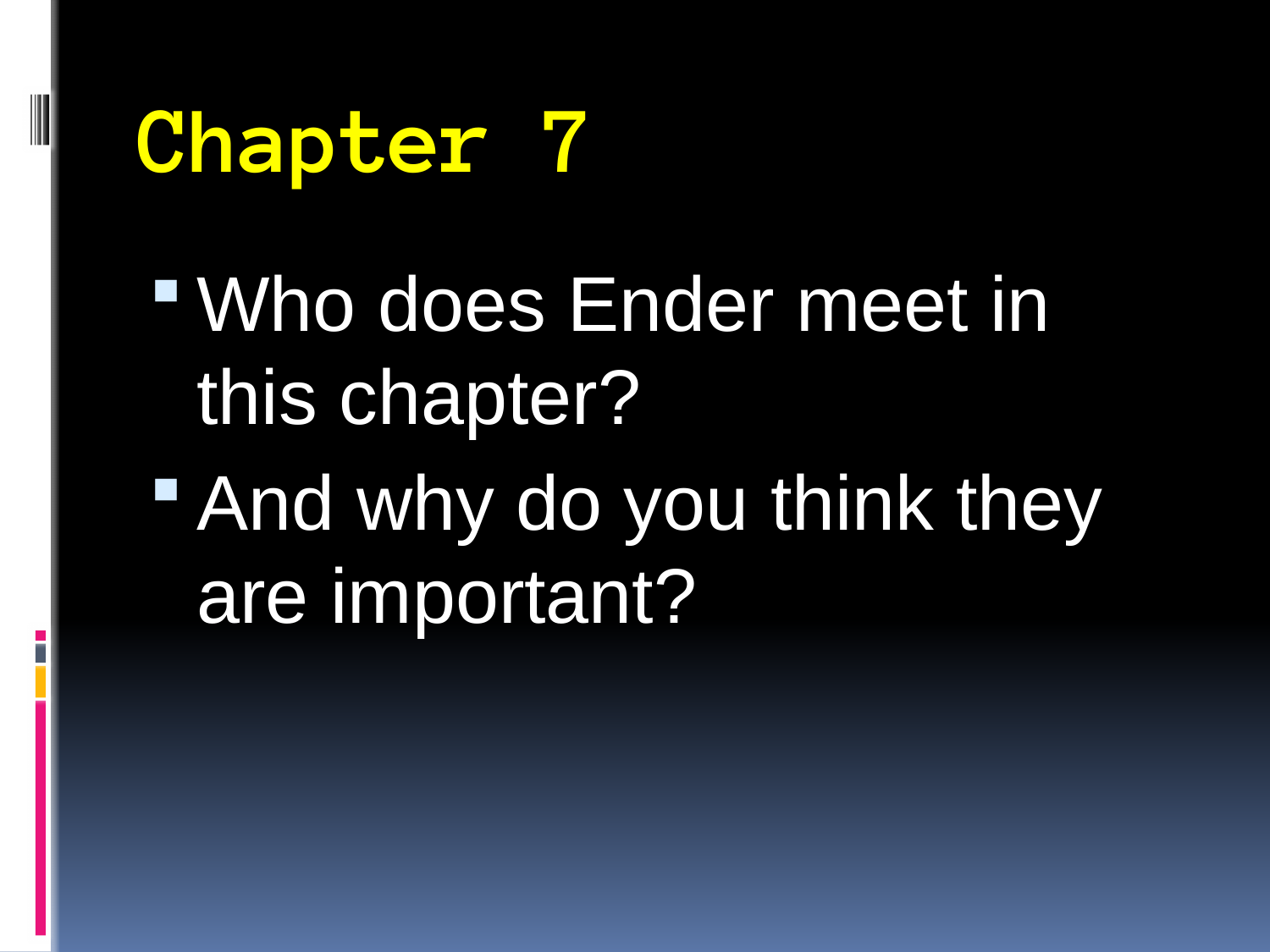

# Chapter 7
Who does Ender meet in this chapter?
And why do you think they are important?